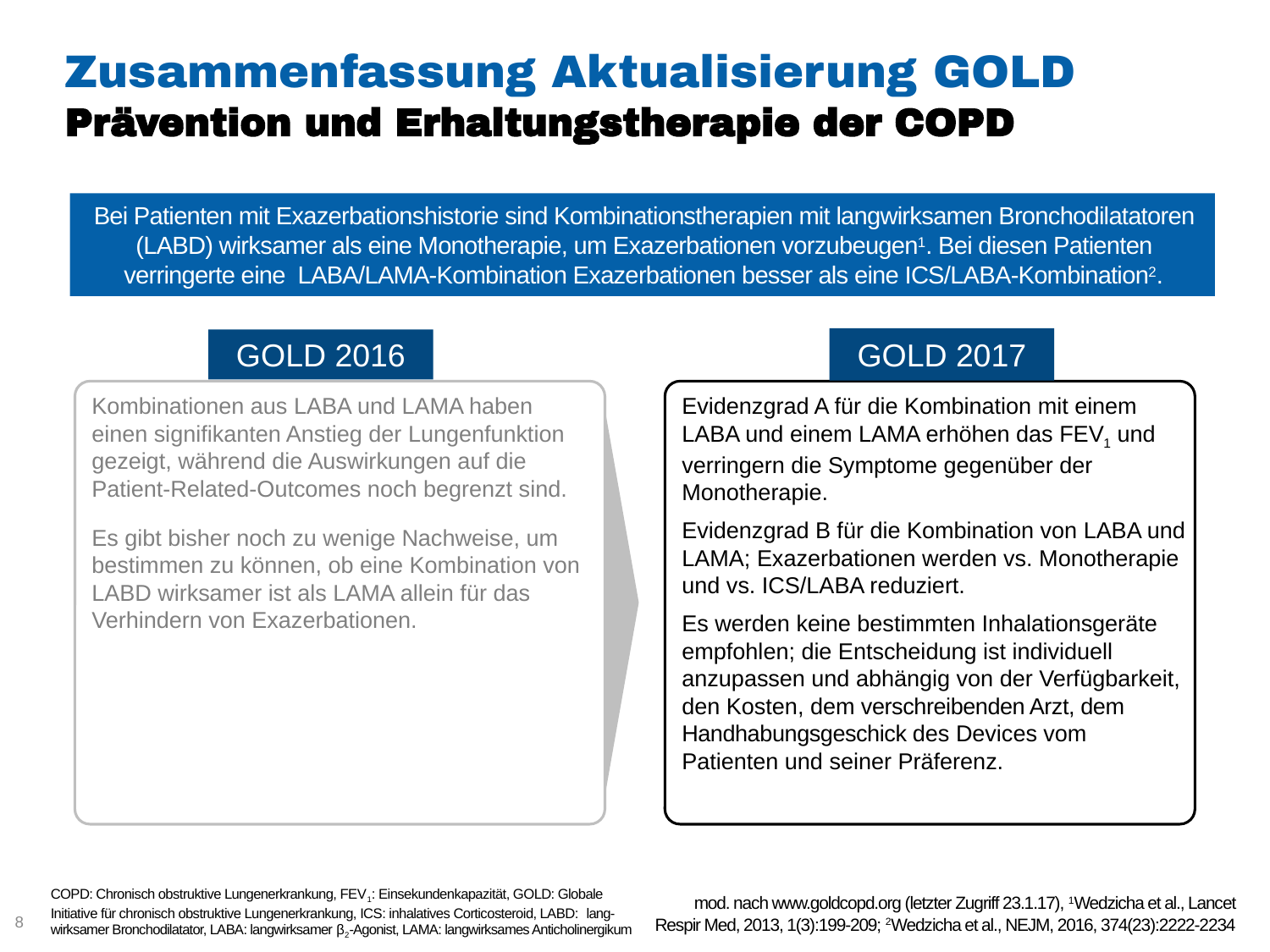

# Zusammenfassung Aktualisierung GOLD Prävention und Erhaltungstherapie der COPD
Bei Patienten mit Exazerbationshistorie sind Kombinationstherapien mit langwirksamen Bronchodilatatoren (LABD) wirksamer als eine Monotherapie, um Exazerbationen vorzubeugen1. Bei diesen Patienten verringerte eine  LABA/LAMA-Kombination Exazerbationen besser als eine ICS/LABA-Kombination2.
GOLD 2017
GOLD 2016
Kombinationen aus LABA und LAMA haben einen signifikanten Anstieg der Lungenfunktion gezeigt, während die Auswirkungen auf die Patient-Related-Outcomes noch begrenzt sind.
Es gibt bisher noch zu wenige Nachweise, um bestimmen zu können, ob eine Kombination von LABD wirksamer ist als LAMA allein für das Verhindern von Exazerbationen.
Evidenzgrad A für die Kombination mit einem LABA und einem LAMA erhöhen das FEV1 und verringern die Symptome gegenüber der Monotherapie.
Evidenzgrad B für die Kombination von LABA und LAMA; Exazerbationen werden vs. Monotherapie und vs. ICS/LABA reduziert.
Es werden keine bestimmten Inhalationsgeräte empfohlen; die Entscheidung ist individuell anzupassen und abhängig von der Verfügbarkeit, den Kosten, dem verschreibenden Arzt, dem Handhabungsgeschick des Devices vom Patienten und seiner Präferenz.

COPD: Chronisch obstruktive Lungenerkrankung, FEV1: Einsekundenkapazität, GOLD: Globale
Initiative für chronisch obstruktive Lungenerkrankung, ICS: inhalatives Corticosteroid, LABD:  lang-
wirksamer Bronchodilatator, LABA: langwirksamer β2-Agonist, LAMA: langwirksames Anticholinergikum
mod. nach www.goldcopd.org (letzter Zugriff 23.1.17), 1Wedzicha et al., Lancet Respir Med, 2013, 1(3):199-209; 2Wedzicha et al., NEJM, 2016, 374(23):2222-2234
8